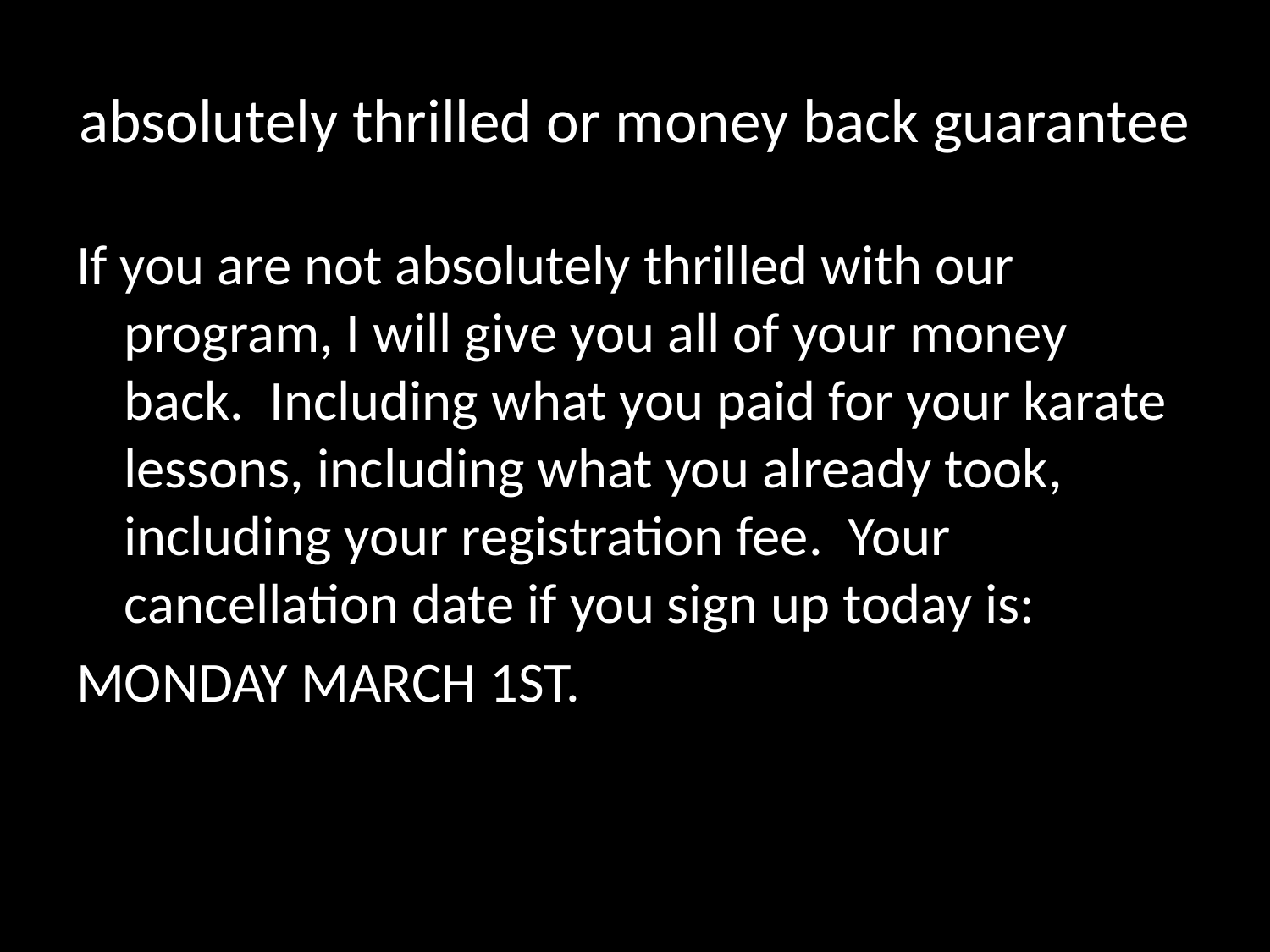

# absolutely thrilled or money back guarantee
If you are not absolutely thrilled with our program, I will give you all of your money back.  Including what you paid for your karate lessons, including what you already took, including your registration fee.  Your cancellation date if you sign up today is:
MONDAY MARCH 1ST.